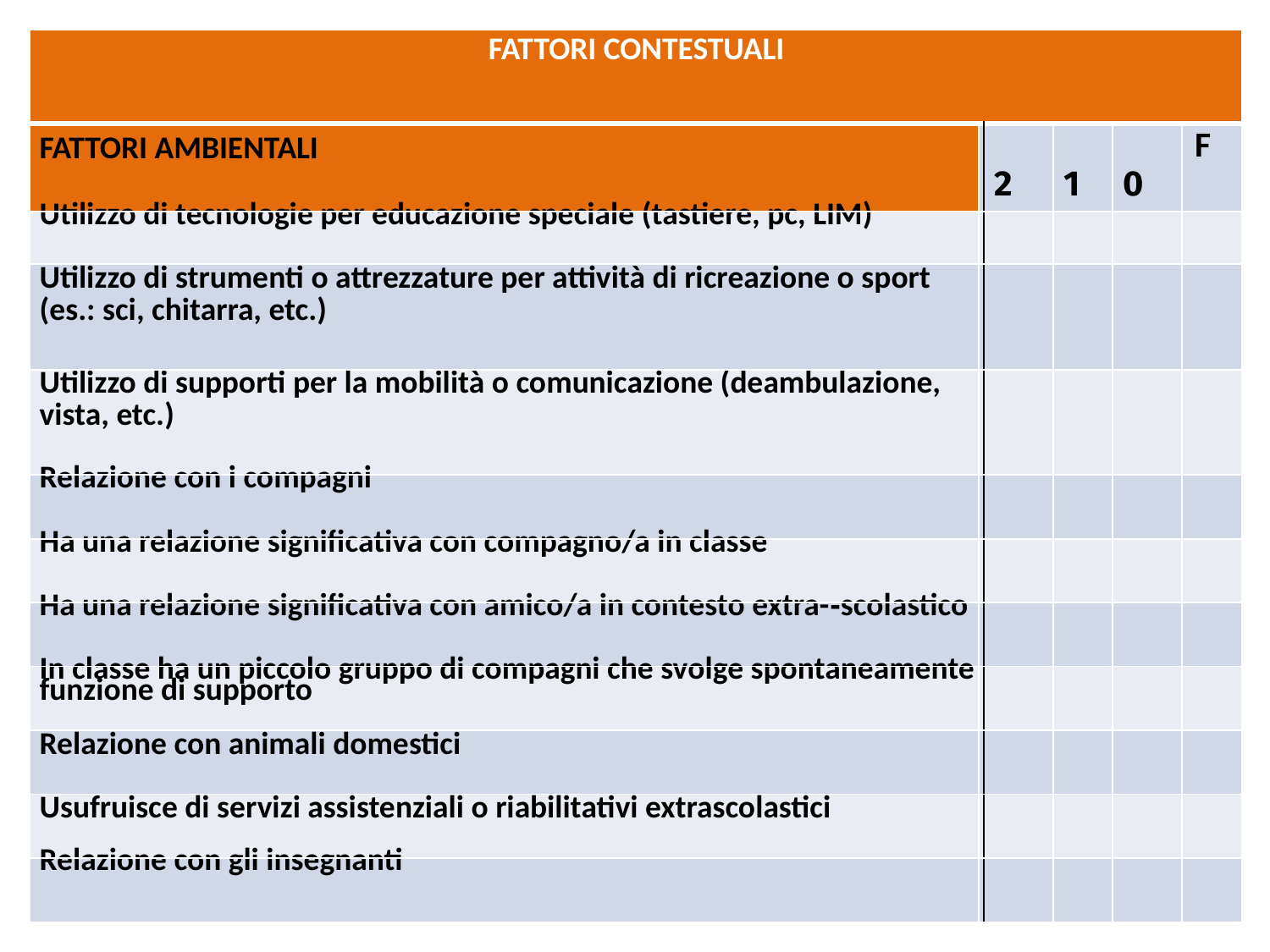

| FATTORI CONTESTUALI |  |  |  |  |  |
| --- | --- | --- | --- | --- | --- |
| FATTORI AMBIENTALI |  | 2 | 1 | 0 | F |
| Utilizzo di tecnologie per educazione speciale (tastiere, pc, LIM) |  |  |  |  |  |
| Utilizzo di strumenti o attrezzature per attività di ricreazione o sport (es.: sci, chitarra, etc.) |  |  |  |  |  |
| Utilizzo di supporti per la mobilità o comunicazione (deambulazione, vista, etc.) |  |  |  |  |  |
| Relazione con i compagni |  |  |  |  |  |
| Ha una relazione significativa con compagno/a in classe |  |  |  |  |  |
| Ha una relazione significativa con amico/a in contesto extra-­‐scolastico |  |  |  |  |  |
| In classe ha un piccolo gruppo di compagni che svolge spontaneamente funzione di supporto |  |  |  |  |  |
| Relazione con animali domestici |  |  |  |  |  |
| Usufruisce di servizi assistenziali o riabilitativi extrascolastici |  |  |  |  |  |
| Relazione con gli insegnanti |  |  |  |  |  |
#